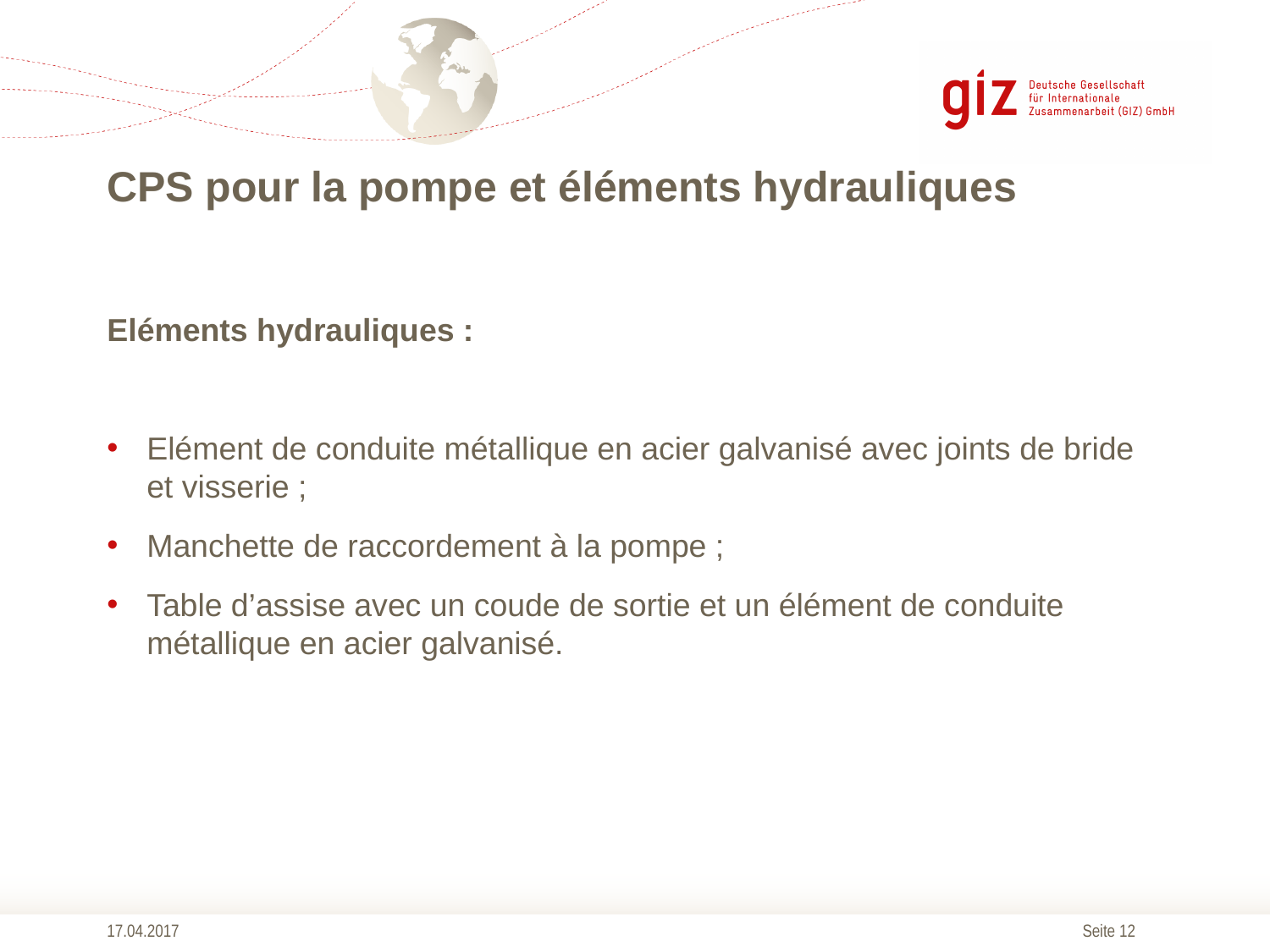

# CPS pour la pompe et éléments hydrauliques
Eléments hydrauliques :

Elément de conduite métallique en acier galvanisé avec joints de bride et visserie ;
Manchette de raccordement à la pompe ;
Table d’assise avec un coude de sortie et un élément de conduite métallique en acier galvanisé.

17.04.2017